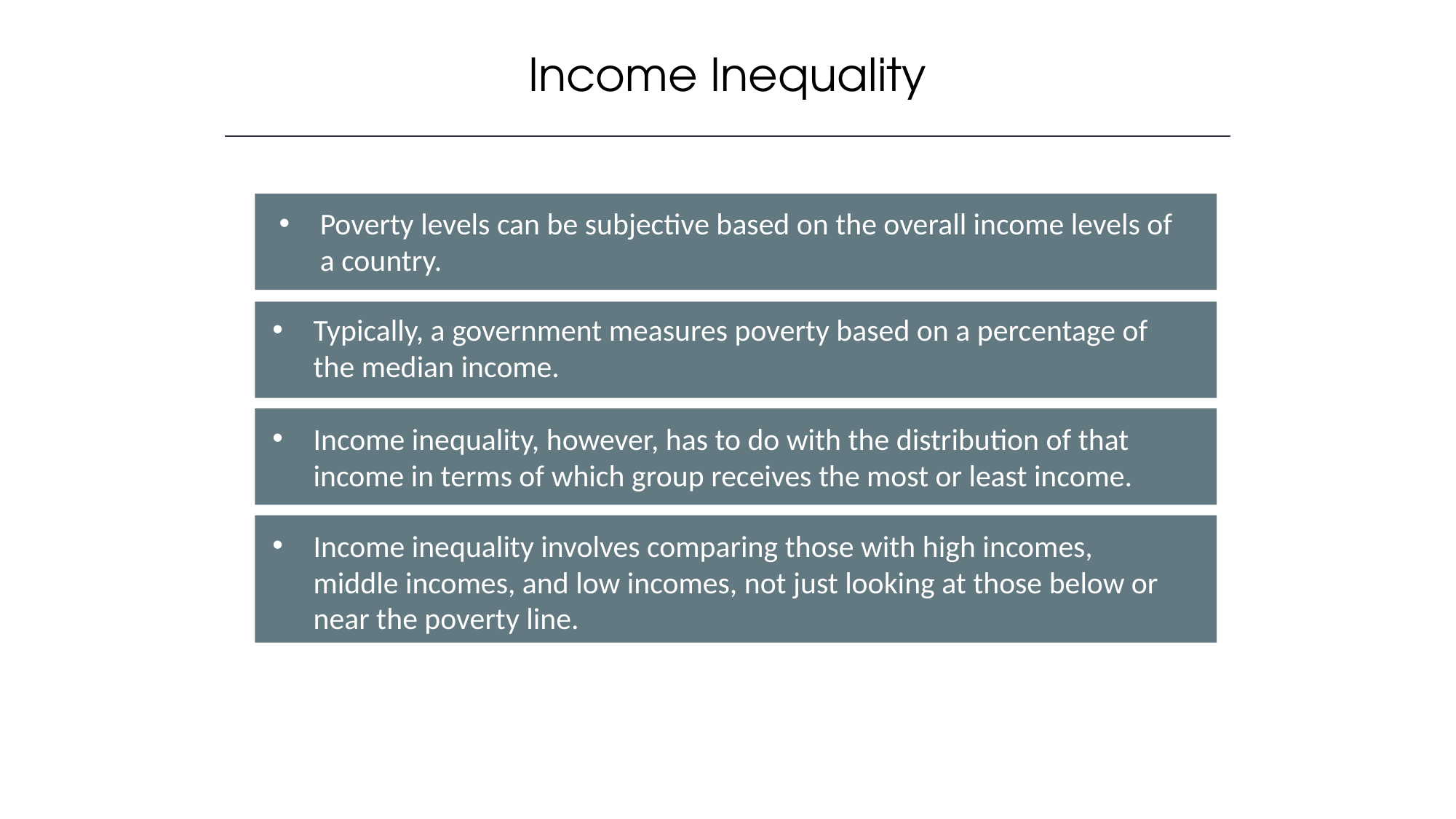

Income Inequality

Poverty levels can be subjective based on the overall income levels of a country.

Typically, a government measures poverty based on a percentage of the median income.

Income inequality, however, has to do with the distribution of that income in terms of which group receives the most or least income.

Income inequality involves comparing those with high incomes, middle incomes, and low incomes, not just looking at those below or near the poverty line.